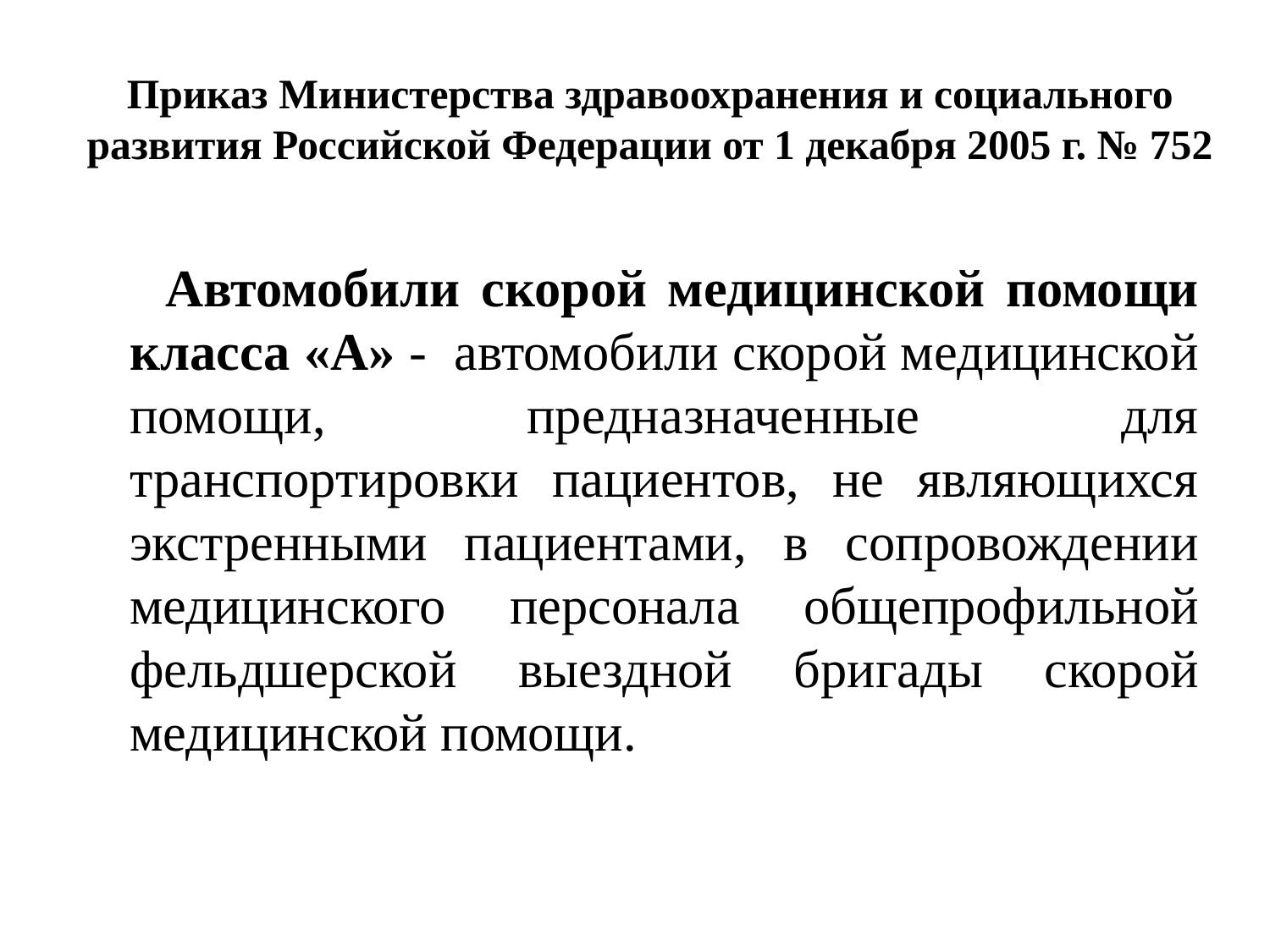

# Приказ Министерства здравоохранения и социального развития Российской Федерации от 1 декабря 2005 г. № 752
    Автомобили скорой медицинской помощи класса «А» -  автомобили скорой медицинской помощи, предназначенные для транспортировки пациентов, не являющихся экстренными пациентами, в сопровождении медицинского персонала общепрофильной фельдшерской выездной бригады скорой медицинской помощи.